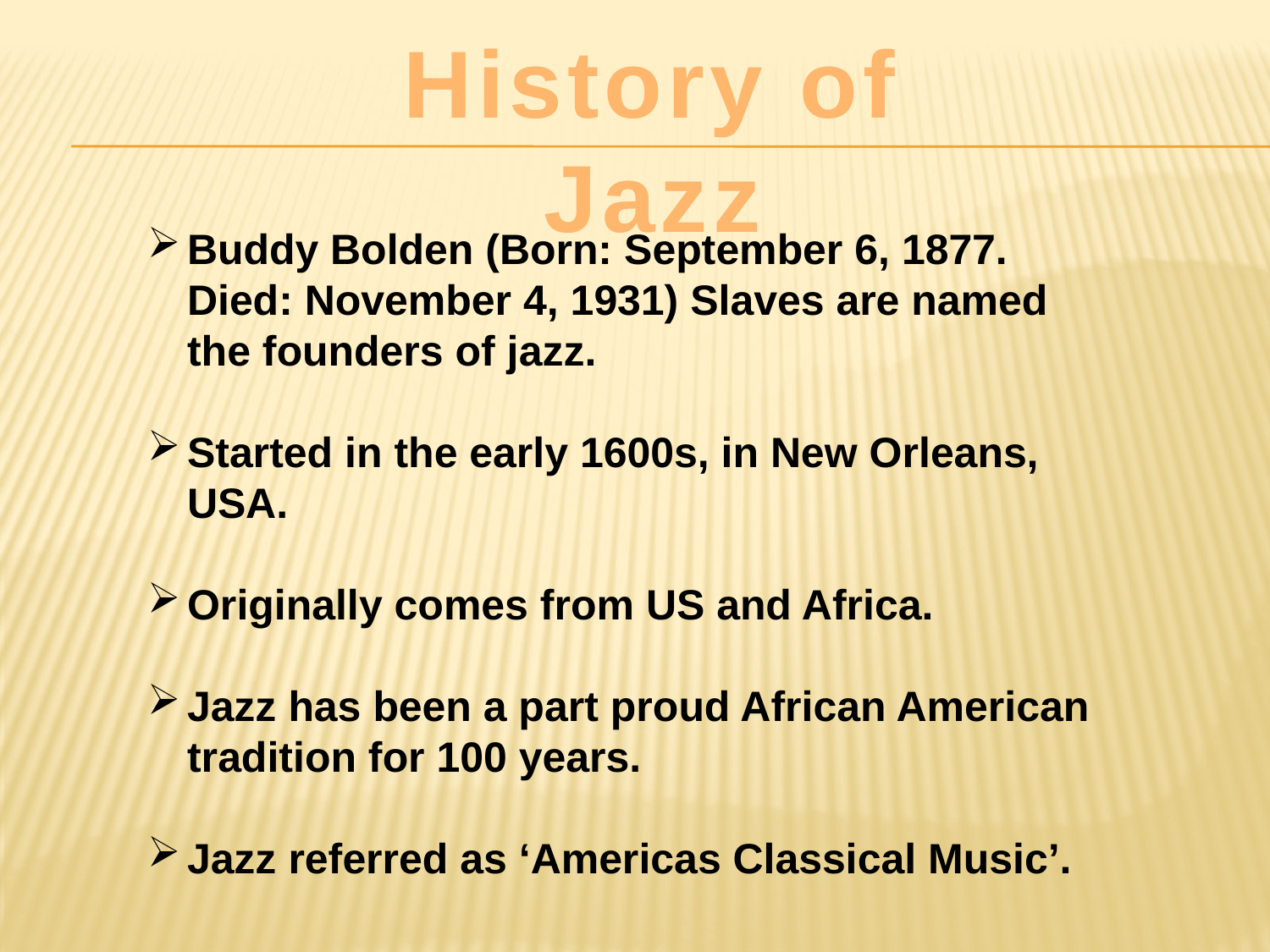

History of Jazz
Buddy Bolden (Born: September 6, 1877. Died: November 4, 1931) Slaves are named the founders of jazz.

Started in the early 1600s, in New Orleans, USA.

Originally comes from US and Africa.

Jazz has been a part proud African American tradition for 100 years.

Jazz referred as ‘Americas Classical Music’.